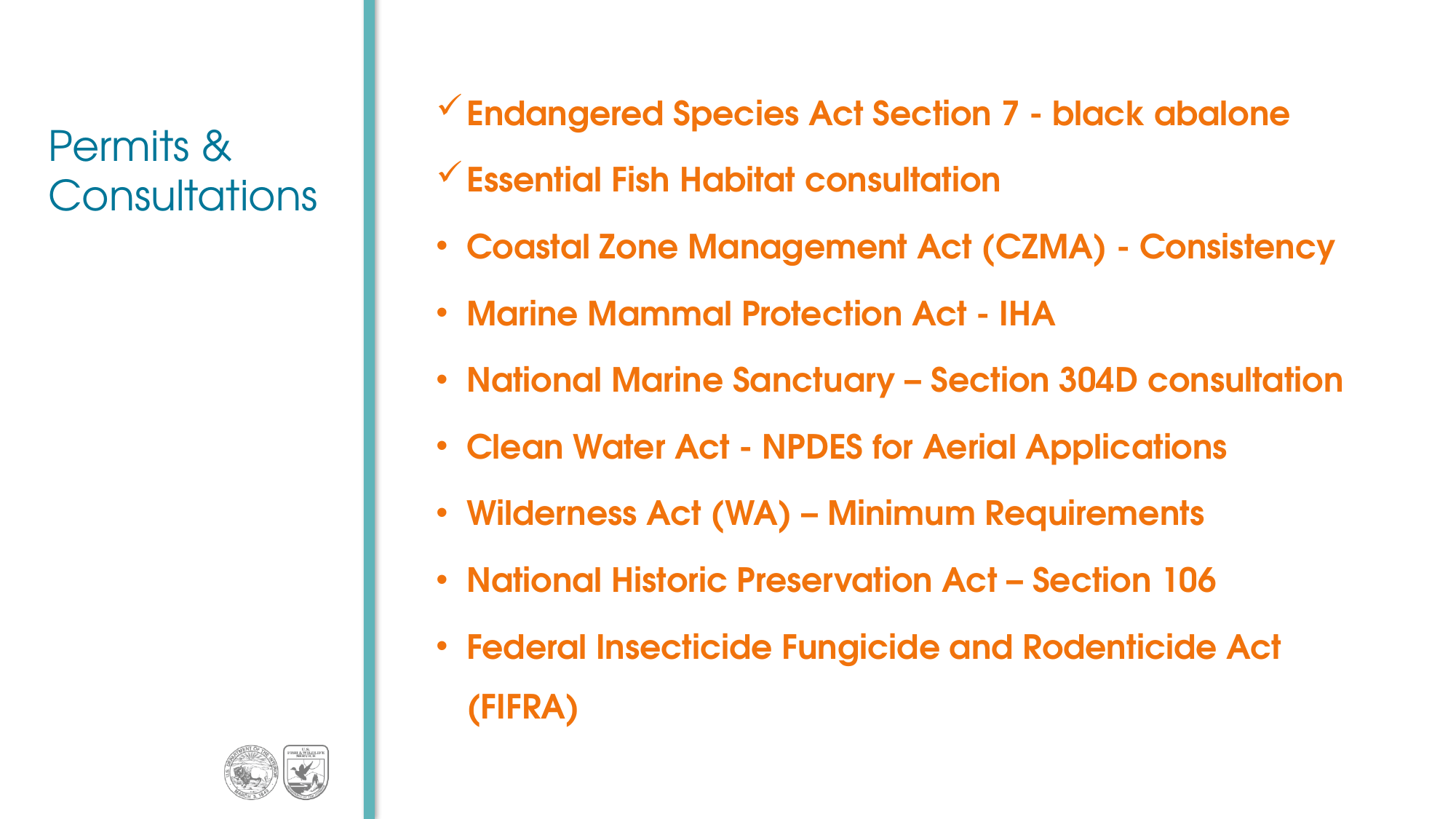

Endangered Species Act Section 7 - black abalone
Essential Fish Habitat consultation
Coastal Zone Management Act (CZMA) - Consistency
Marine Mammal Protection Act - IHA
National Marine Sanctuary – Section 304D consultation
Clean Water Act - NPDES for Aerial Applications
Wilderness Act (WA) – Minimum Requirements
National Historic Preservation Act – Section 106
Federal Insecticide Fungicide and Rodenticide Act (FIFRA)

Permits & Consultations